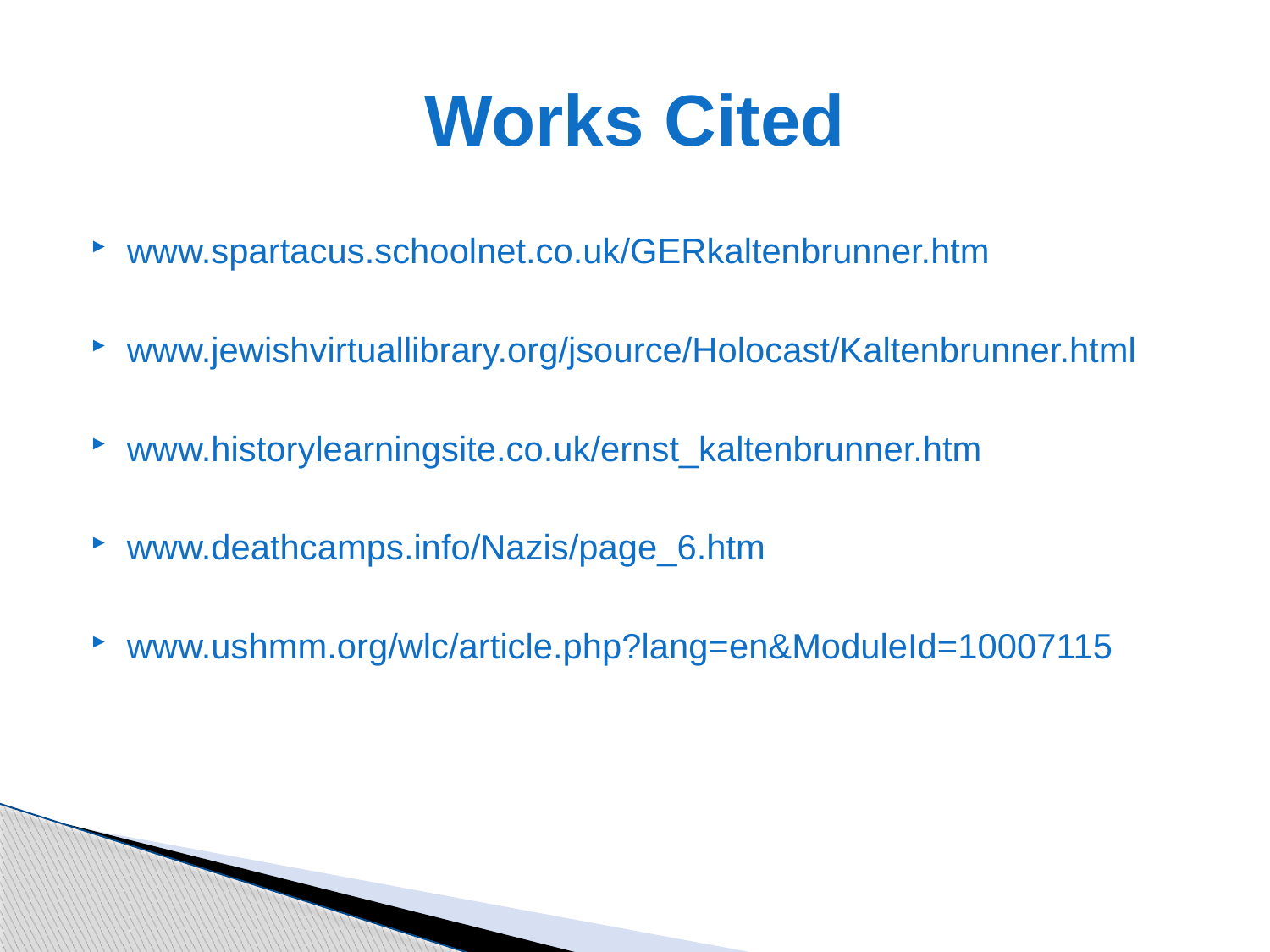

# Works Cited
www.spartacus.schoolnet.co.uk/GERkaltenbrunner.htm

www.jewishvirtuallibrary.org/jsource/Holocast/Kaltenbrunner.html

www.historylearningsite.co.uk/ernst_kaltenbrunner.htm

www.deathcamps.info/Nazis/page_6.htm

www.ushmm.org/wlc/article.php?lang=en&ModuleId=10007115